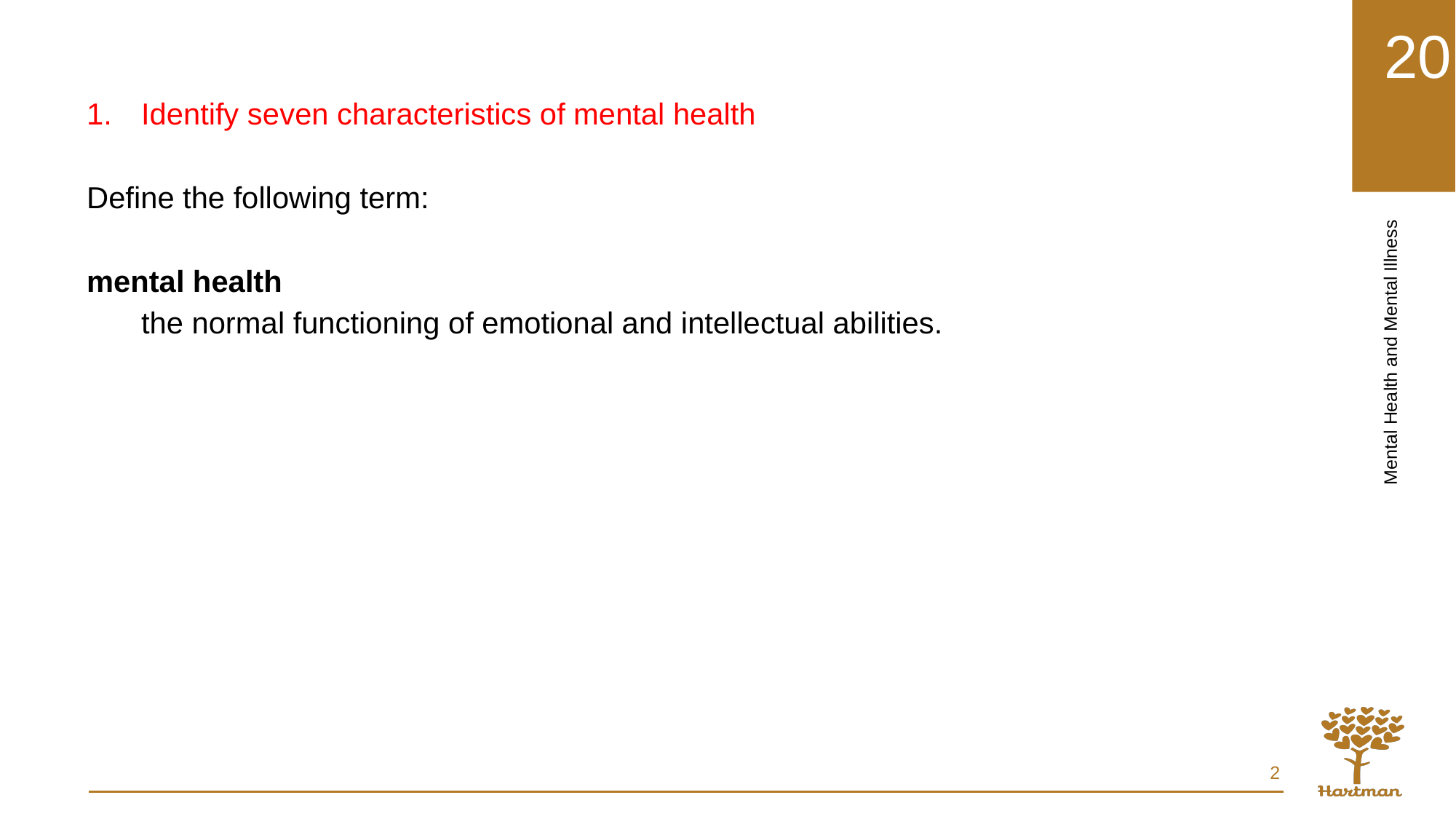

Identify seven characteristics of mental health

Define the following term:

mental health
the normal functioning of emotional and intellectual abilities.

2